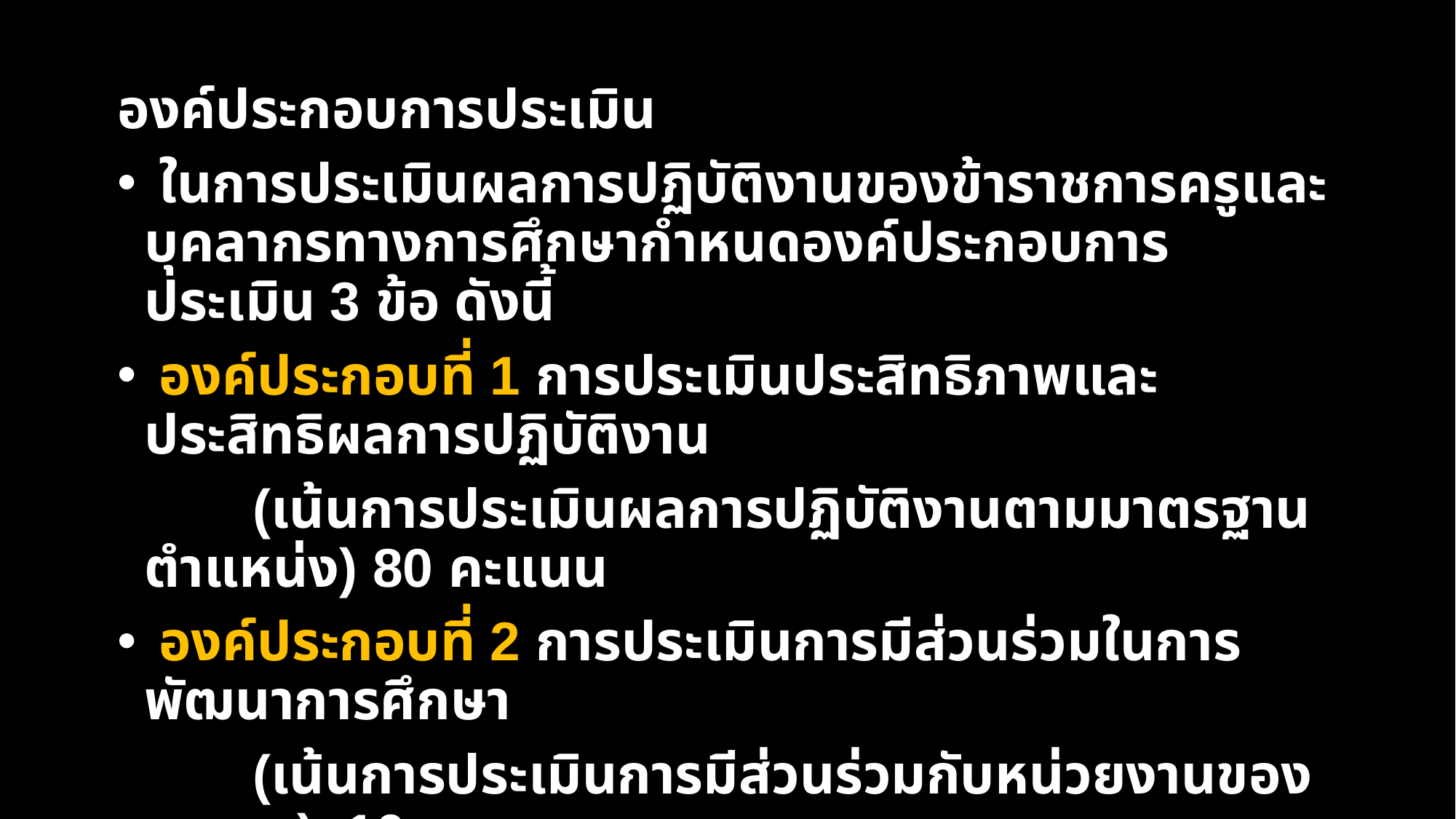

องค์ประกอบการประเมิน
 ในการประเมินผลการปฏิบัติงานของข้าราชการครูและบุคลากรทางการศึกษากำหนดองค์ประกอบการประเมิน 3 ข้อ ดังนี้
 องค์ประกอบที่ 1 การประเมินประสิทธิภาพและประสิทธิผลการปฏิบัติงาน
         (เน้นการประเมินผลการปฏิบัติงานตามมาตรฐานตำแหน่ง) 80 คะแนน
 องค์ประกอบที่ 2 การประเมินการมีส่วนร่วมในการพัฒนาการศึกษา
         (เน้นการประเมินการมีส่วนร่วมกับหน่วยงานของตนเอง)  10 คะแนน
องค์ประกอบที่ 3 การประเมินการปฏิบัติตนในการรักษาวินัย คุณธรรม จริยธรรมและจรรยาบรรณวิชาชีพ       (เน้นการประเมินพฤติกรรมและการปฏิบัติตน) 10 คะแนน